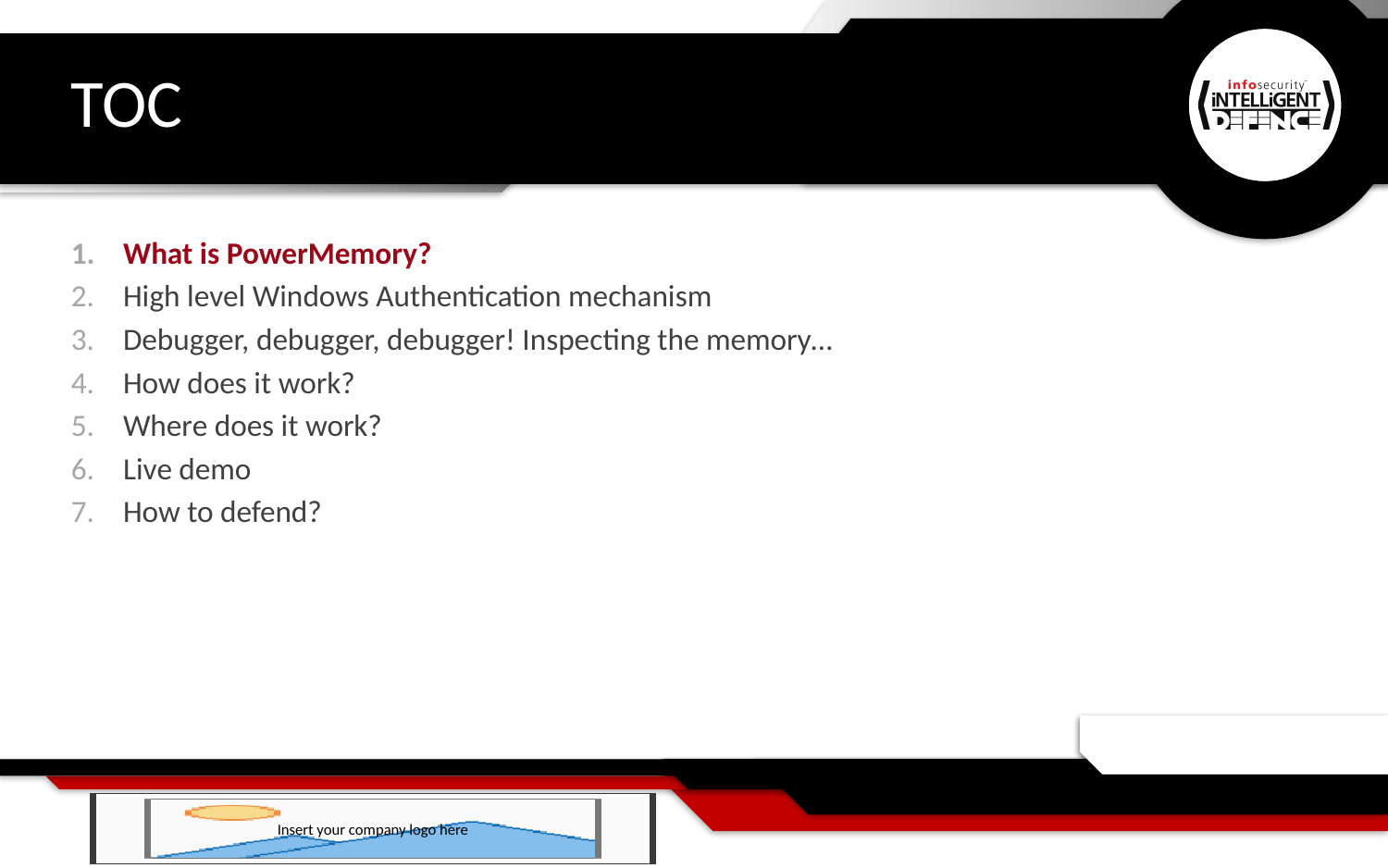

# TOC
What is PowerMemory?
High level Windows Authentication mechanism
Debugger, debugger, debugger! Inspecting the memory…
How does it work?
Where does it work?
Live demo
How to defend?